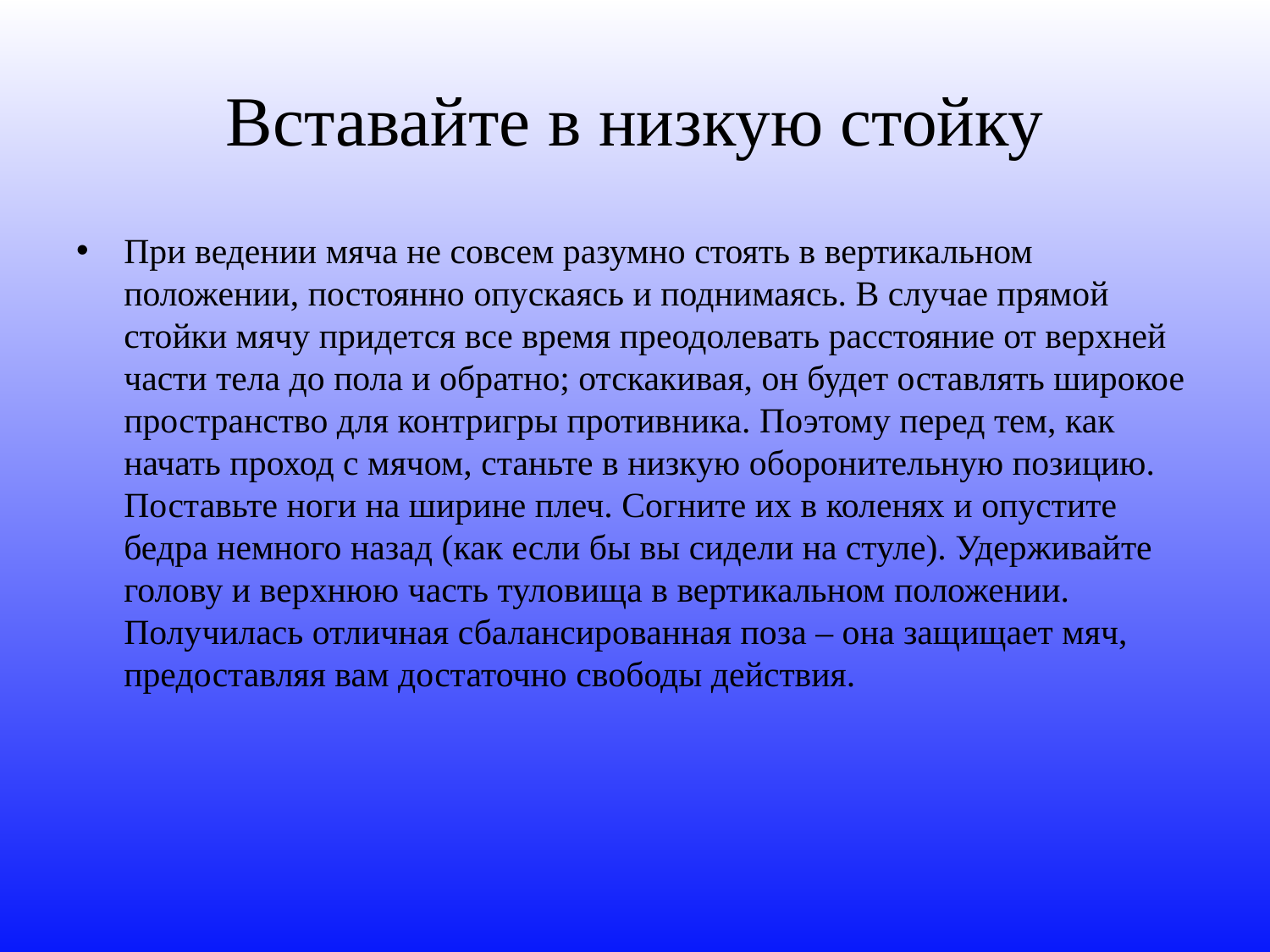

# Вставайте в низкую стойку
При ведении мяча не совсем разумно стоять в вертикальном положении, постоянно опускаясь и поднимаясь. В случае прямой стойки мячу придется все время преодолевать расстояние от верхней части тела до пола и обратно; отскакивая, он будет оставлять широкое пространство для контригры противника. Поэтому перед тем, как начать проход с мячом, станьте в низкую оборонительную позицию. Поставьте ноги на ширине плеч. Согните их в коленях и опустите бедра немного назад (как если бы вы сидели на стуле). Удерживайте голову и верхнюю часть туловища в вертикальном положении. Получилась отличная сбалансированная поза – она защищает мяч, предоставляя вам достаточно свободы действия.